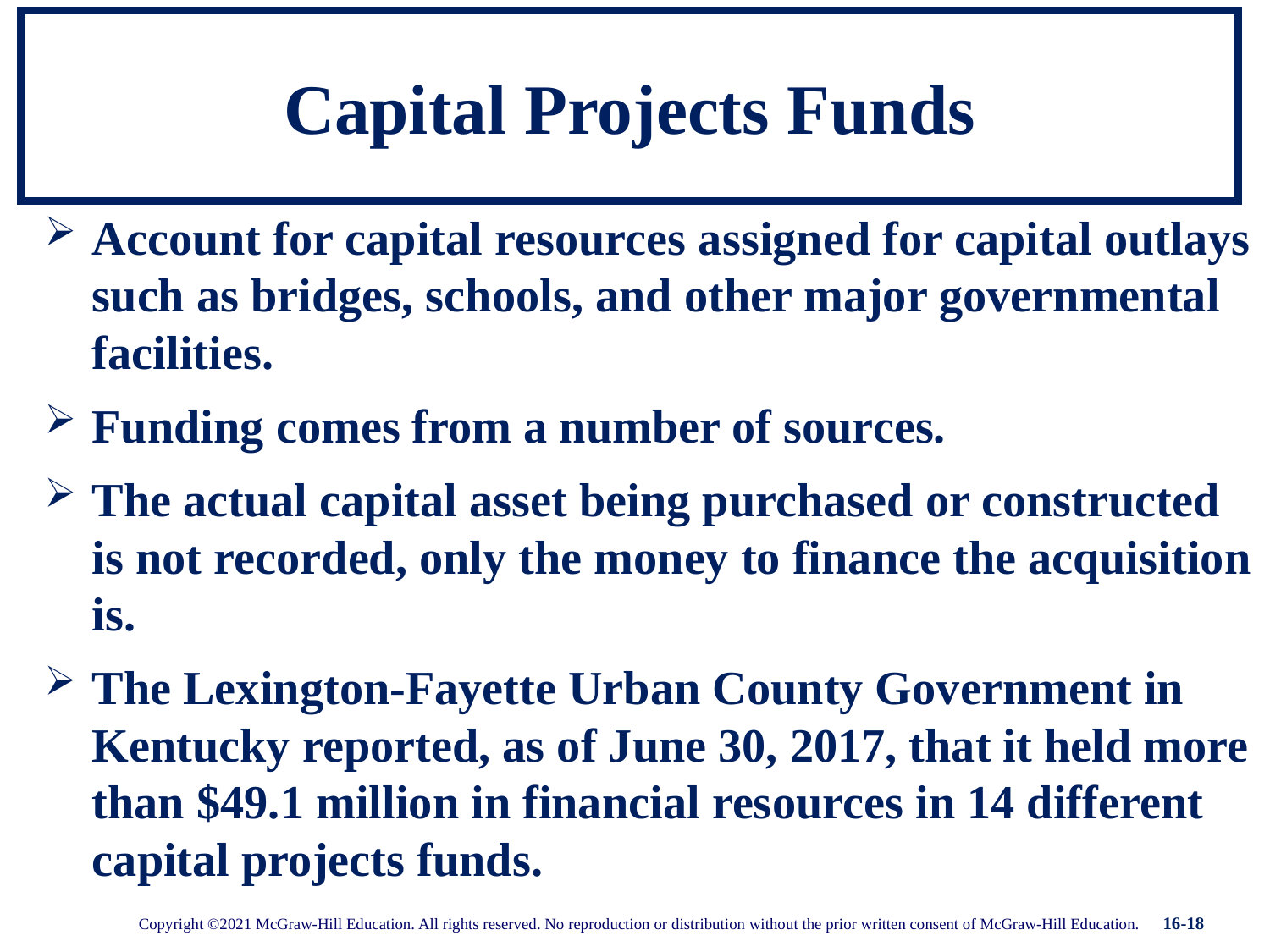

# Capital Projects Funds
Account for capital resources assigned for capital outlays such as bridges, schools, and other major governmental facilities.
Funding comes from a number of sources.
The actual capital asset being purchased or constructed is not recorded, only the money to finance the acquisition is.
The Lexington-Fayette Urban County Government in Kentucky reported, as of June 30, 2017, that it held more than $49.1 million in financial resources in 14 different capital projects funds.
16-18
Copyright ©2021 McGraw-Hill Education. All rights reserved. No reproduction or distribution without the prior written consent of McGraw-Hill Education.